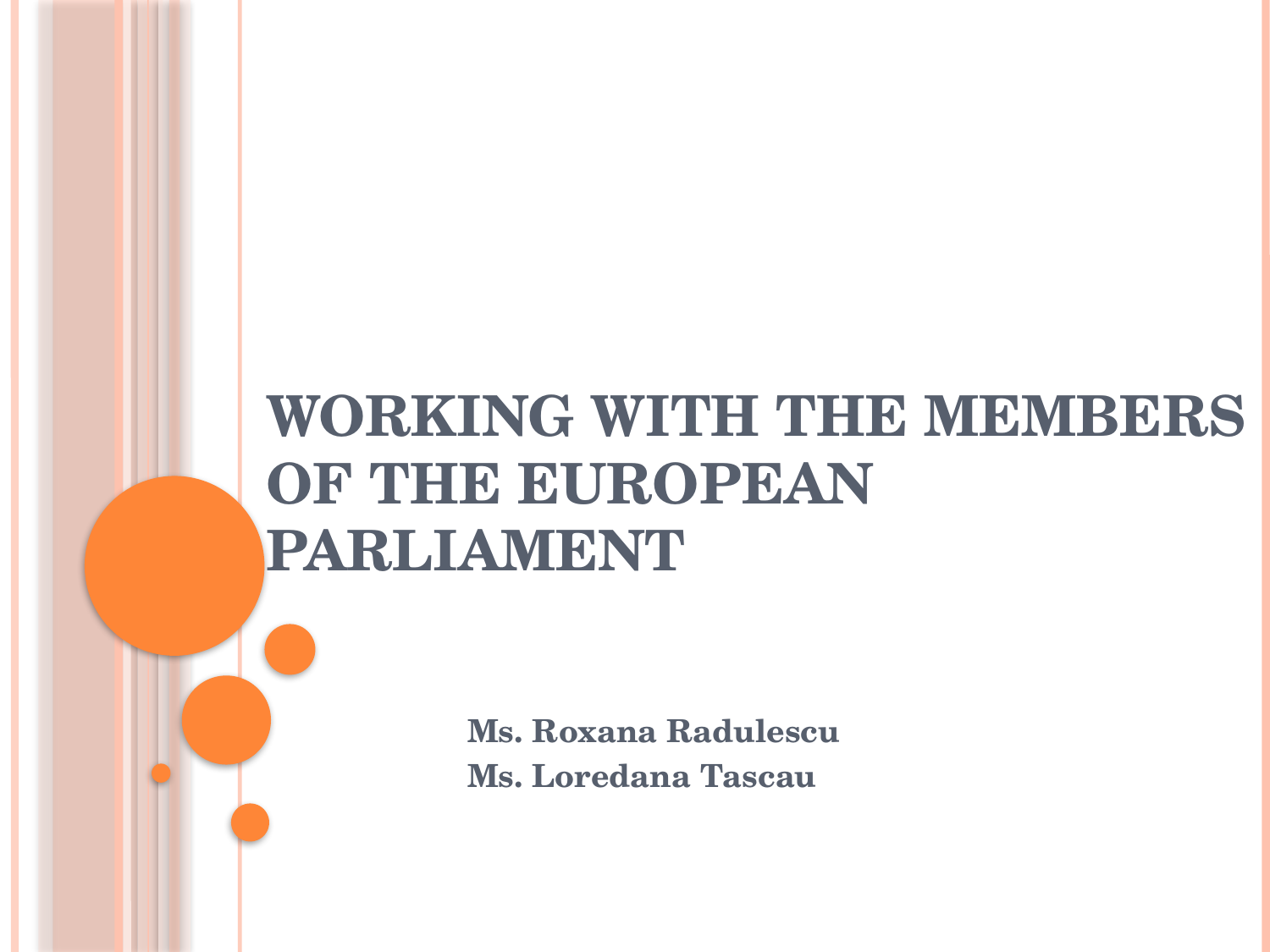

# WORKING WITH THE MEMBERS OF THE EUROPEAN PARLIAMENT
Ms. Roxana Radulescu
Ms. Loredana Tascau